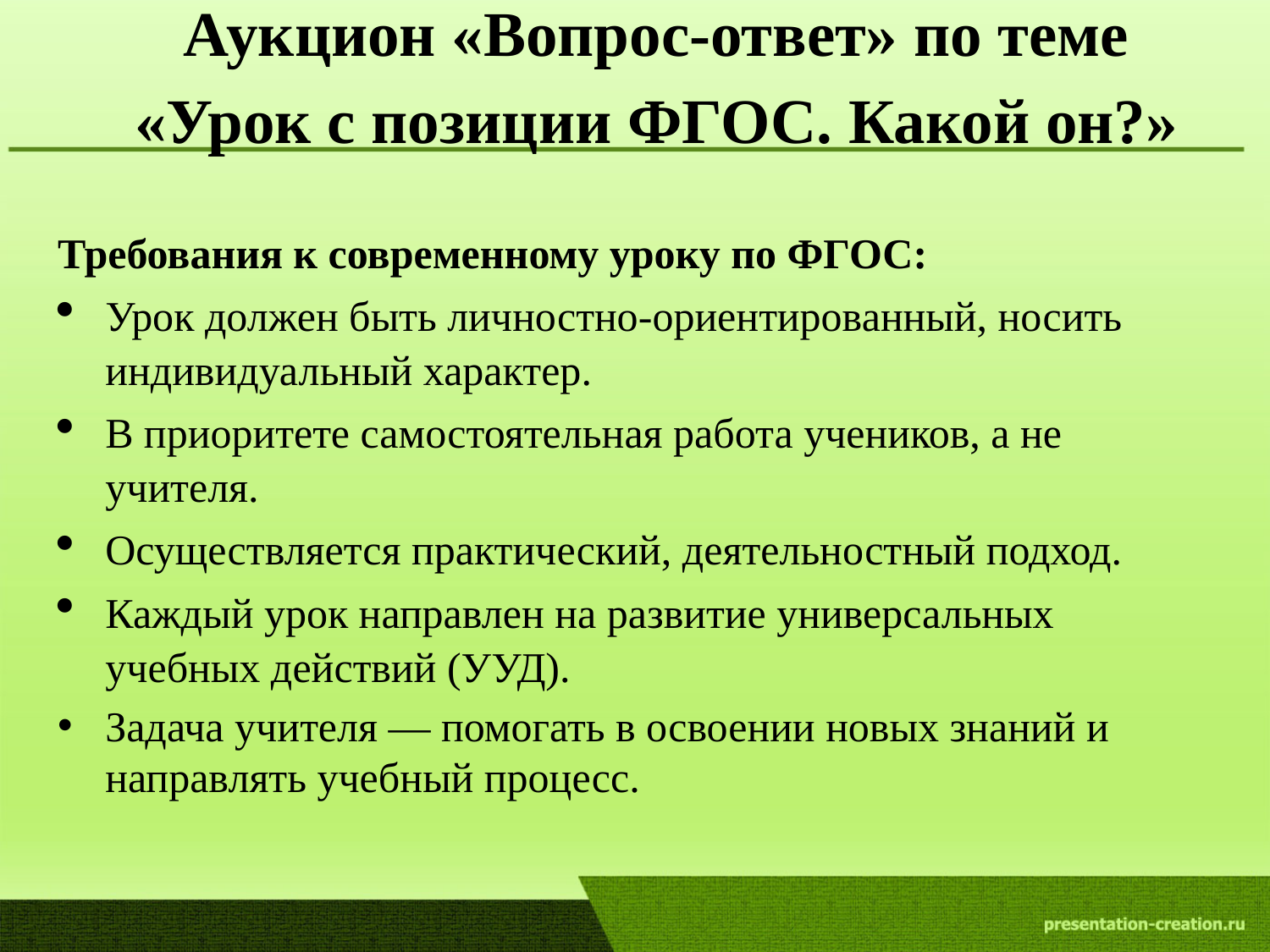

# Аукцион «Вопрос-ответ» по теме «Урок с позиции ФГОС. Какой он?»
Требования к современному уроку по ФГОС:
Урок должен быть личностно-ориентированный, носить индивидуальный характер.
В приоритете самостоятельная работа учеников, а не учителя.
Осуществляется практический, деятельностный подход.
Каждый урок направлен на развитие универсальных учебных действий (УУД).
Задача учителя — помогать в освоении новых знаний и направлять учебный процесс.